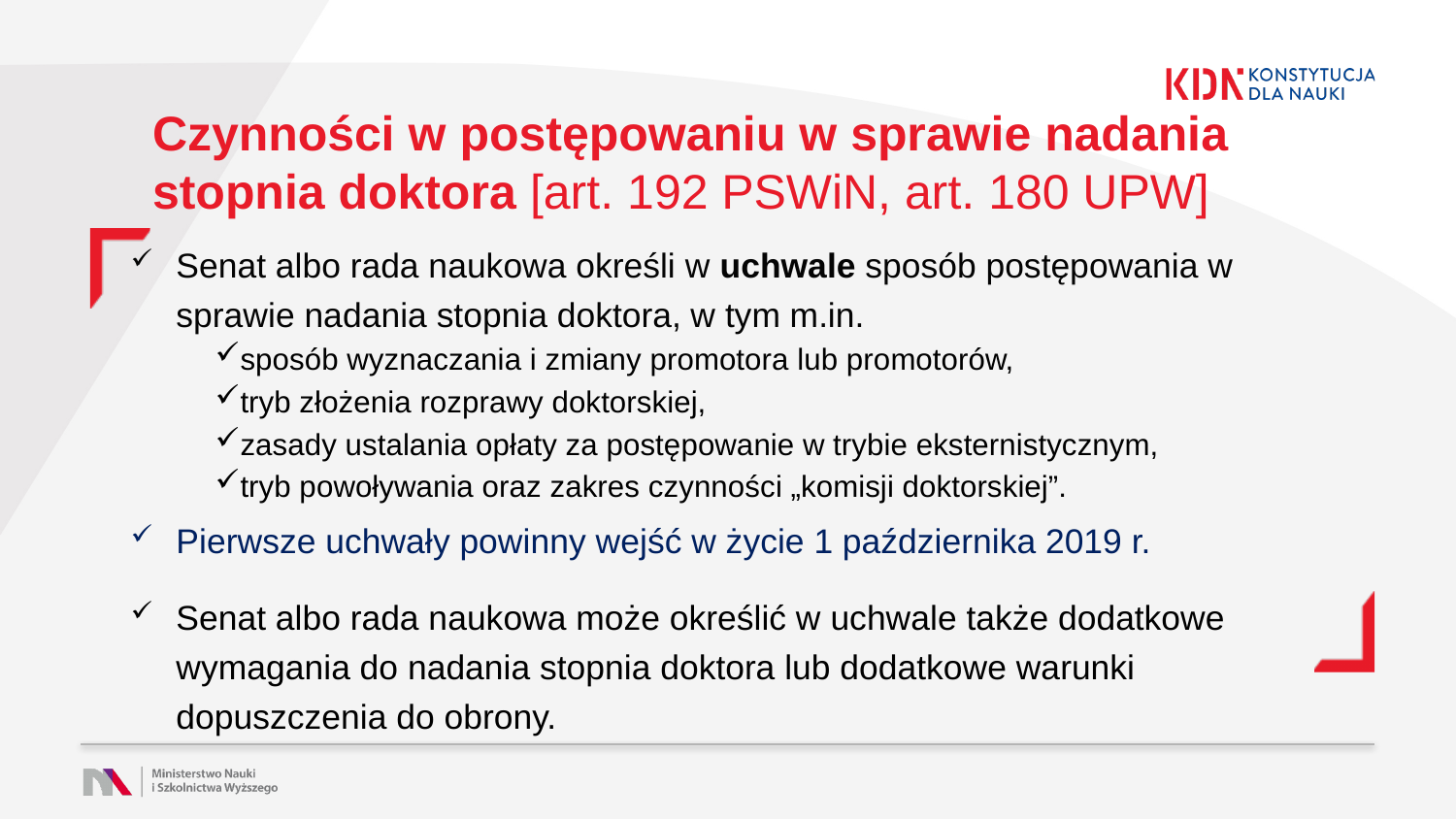

# Czynności w postępowaniu w sprawie nadania stopnia doktora [art. 192 PSWiN, art. 180 UPW]
Senat albo rada naukowa określi w uchwale sposób postępowania w sprawie nadania stopnia doktora, w tym m.in.
sposób wyznaczania i zmiany promotora lub promotorów,
tryb złożenia rozprawy doktorskiej,
zasady ustalania opłaty za postępowanie w trybie eksternistycznym,
tryb powoływania oraz zakres czynności „komisji doktorskiej”.
Pierwsze uchwały powinny wejść w życie 1 października 2019 r.
Senat albo rada naukowa może określić w uchwale także dodatkowe wymagania do nadania stopnia doktora lub dodatkowe warunki dopuszczenia do obrony.